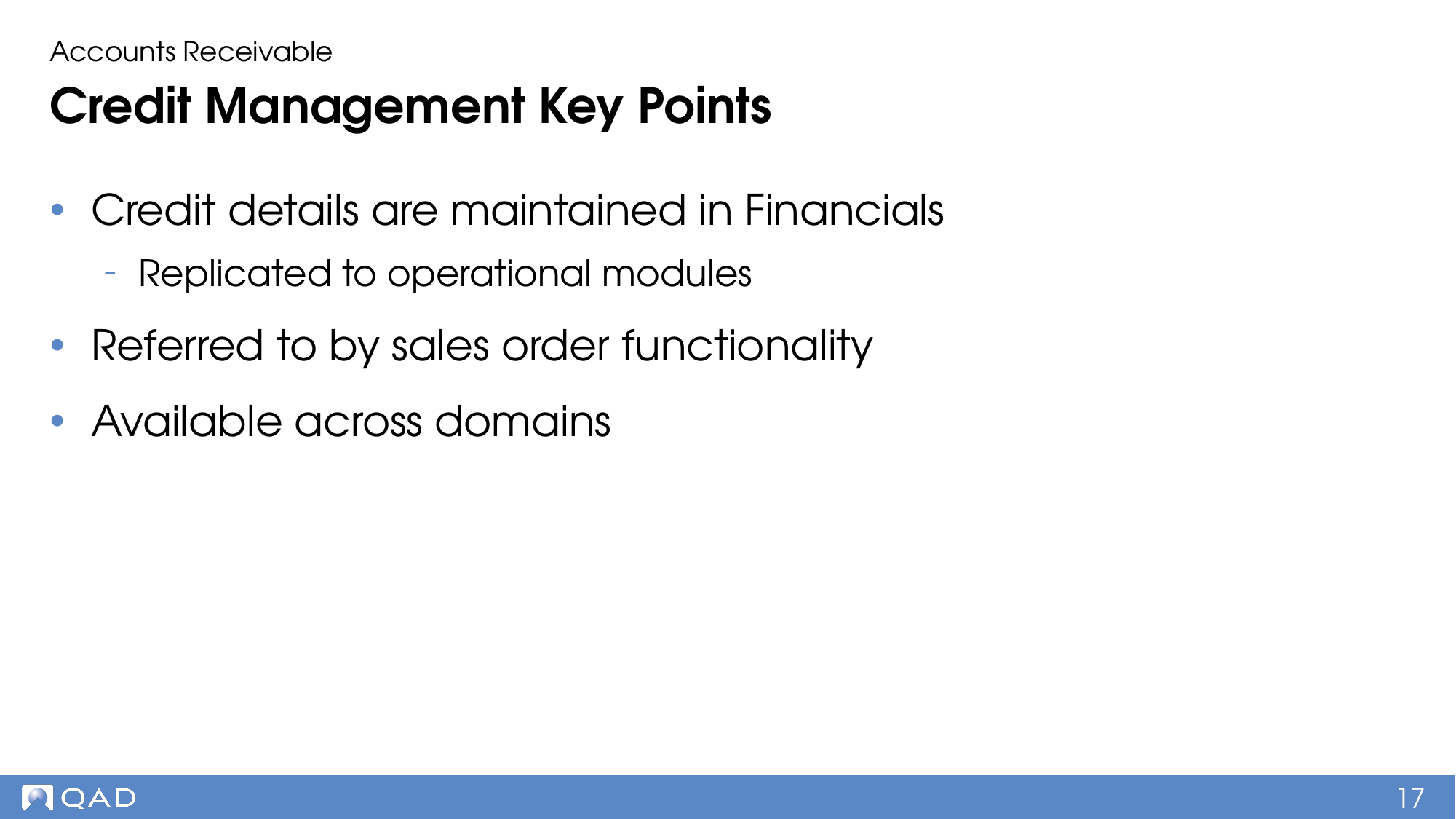

Accounts Receivable
# Credit Management Key Points
Credit details are maintained in Financials
Replicated to operational modules
Referred to by sales order functionality
Available across domains

17